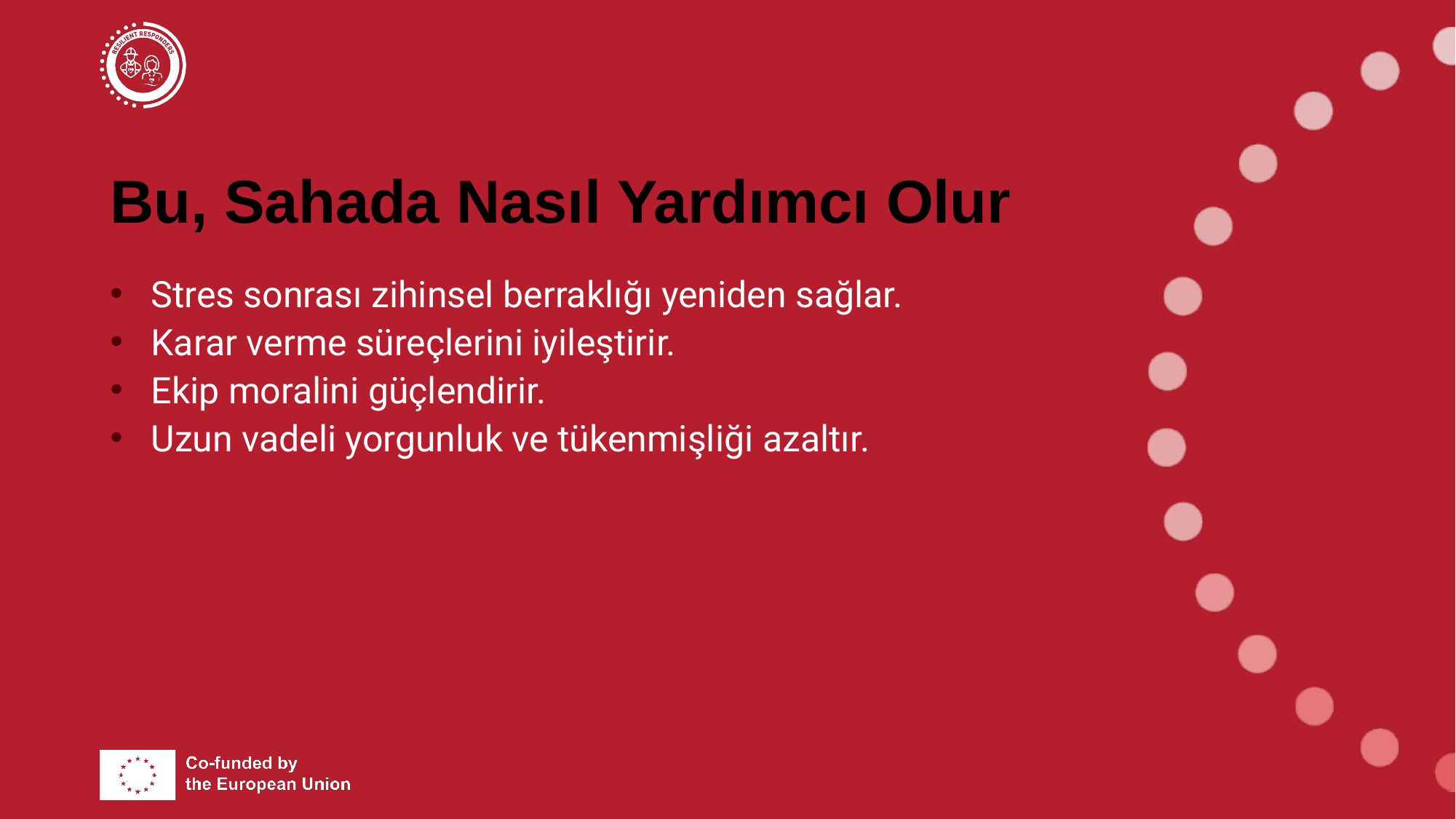

# Bu, Sahada Nasıl Yardımcı Olur
Stres sonrası zihinsel berraklığı yeniden sağlar.
Karar verme süreçlerini iyileştirir.
Ekip moralini güçlendirir.
Uzun vadeli yorgunluk ve tükenmişliği azaltır.